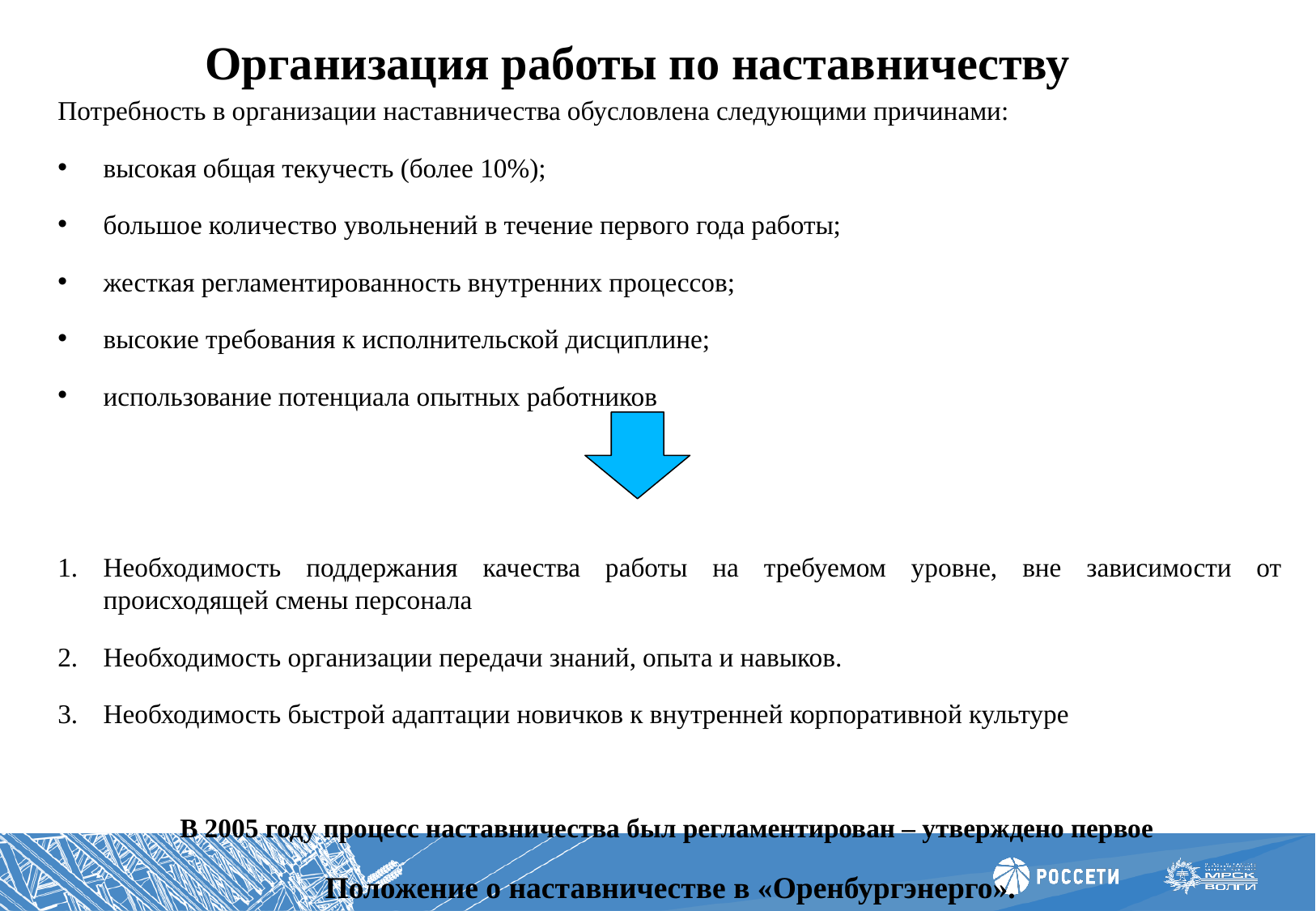

# Организация работы по наставничеству
Потребность в организации наставничества обусловлена следующими причинами:
высокая общая текучесть (более 10%);
большое количество увольнений в течение первого года работы;
жесткая регламентированность внутренних процессов;
высокие требования к исполнительской дисциплине;
использование потенциала опытных работников

Необходимость поддержания качества работы на требуемом уровне, вне зависимости от происходящей смены персонала
Необходимость организации передачи знаний, опыта и навыков.
Необходимость быстрой адаптации новичков к внутренней корпоративной культуре

В 2005 году процесс наставничества был регламентирован – утверждено первое
Положение о наставничестве в «Оренбургэнерго».